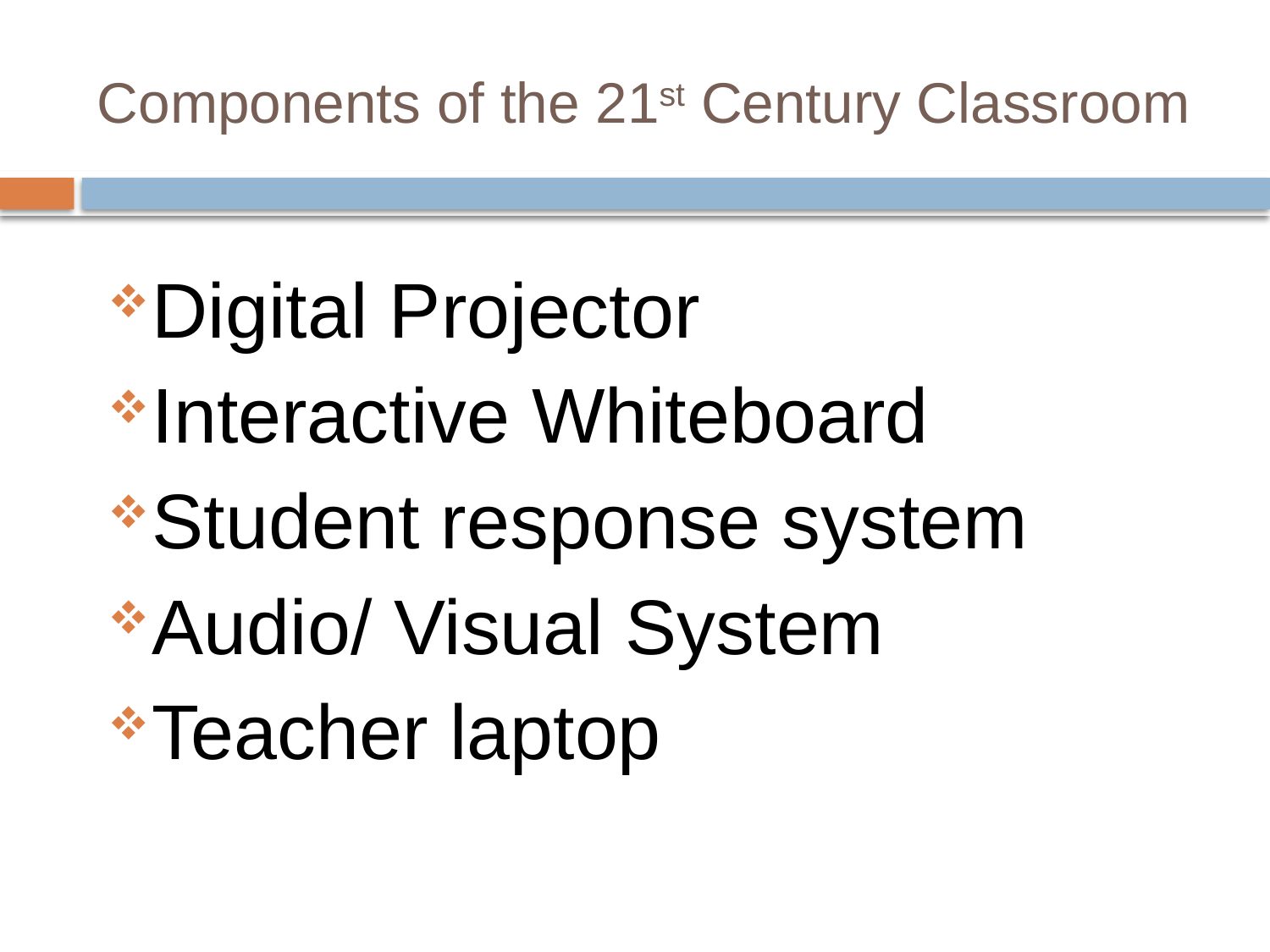

# Components of the 21st Century Classroom
Digital Projector
Interactive Whiteboard
Student response system
Audio/ Visual System
Teacher laptop